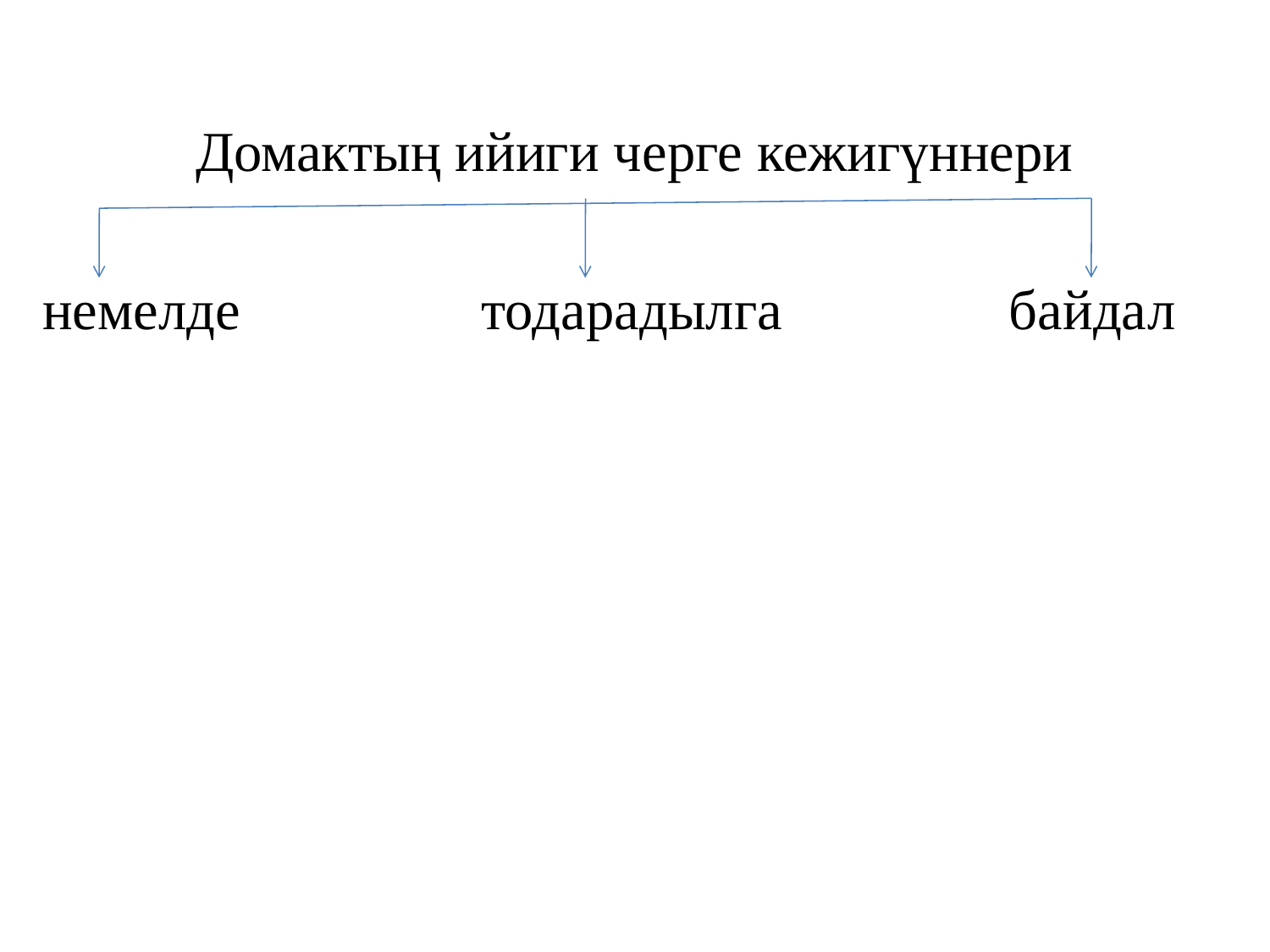

Домактың ийиги черге кежигүннери

немелде                 тодарадылга                байдал